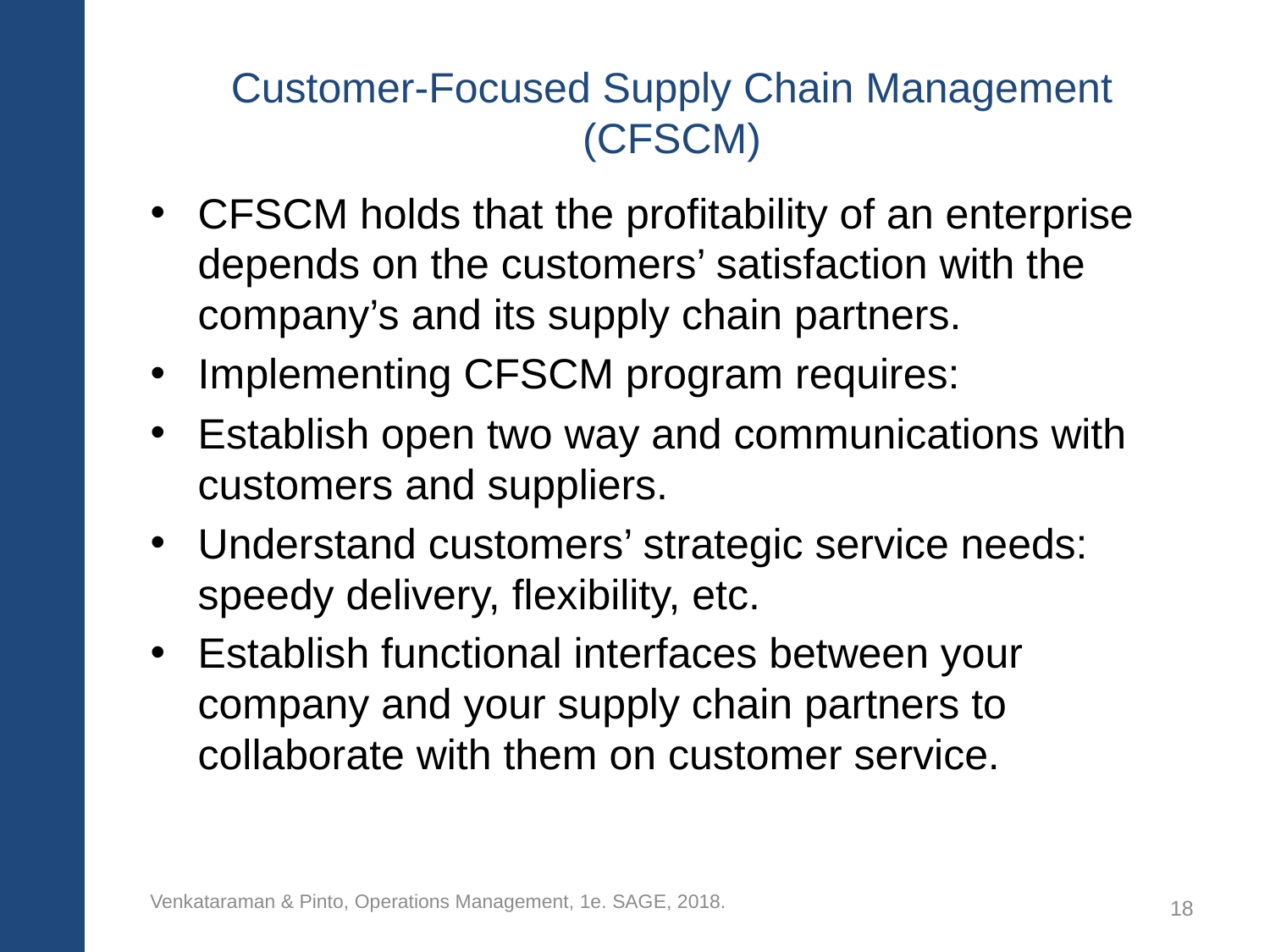

# Customer-Focused Supply Chain Management (CFSCM)
CFSCM holds that the profitability of an enterprise depends on the customers’ satisfaction with the company’s and its supply chain partners.
Implementing CFSCM program requires:
Establish open two way and communications with customers and suppliers.
Understand customers’ strategic service needs: speedy delivery, flexibility, etc.
Establish functional interfaces between your company and your supply chain partners to collaborate with them on customer service.
Venkataraman & Pinto, Operations Management, 1e. SAGE, 2018.
18